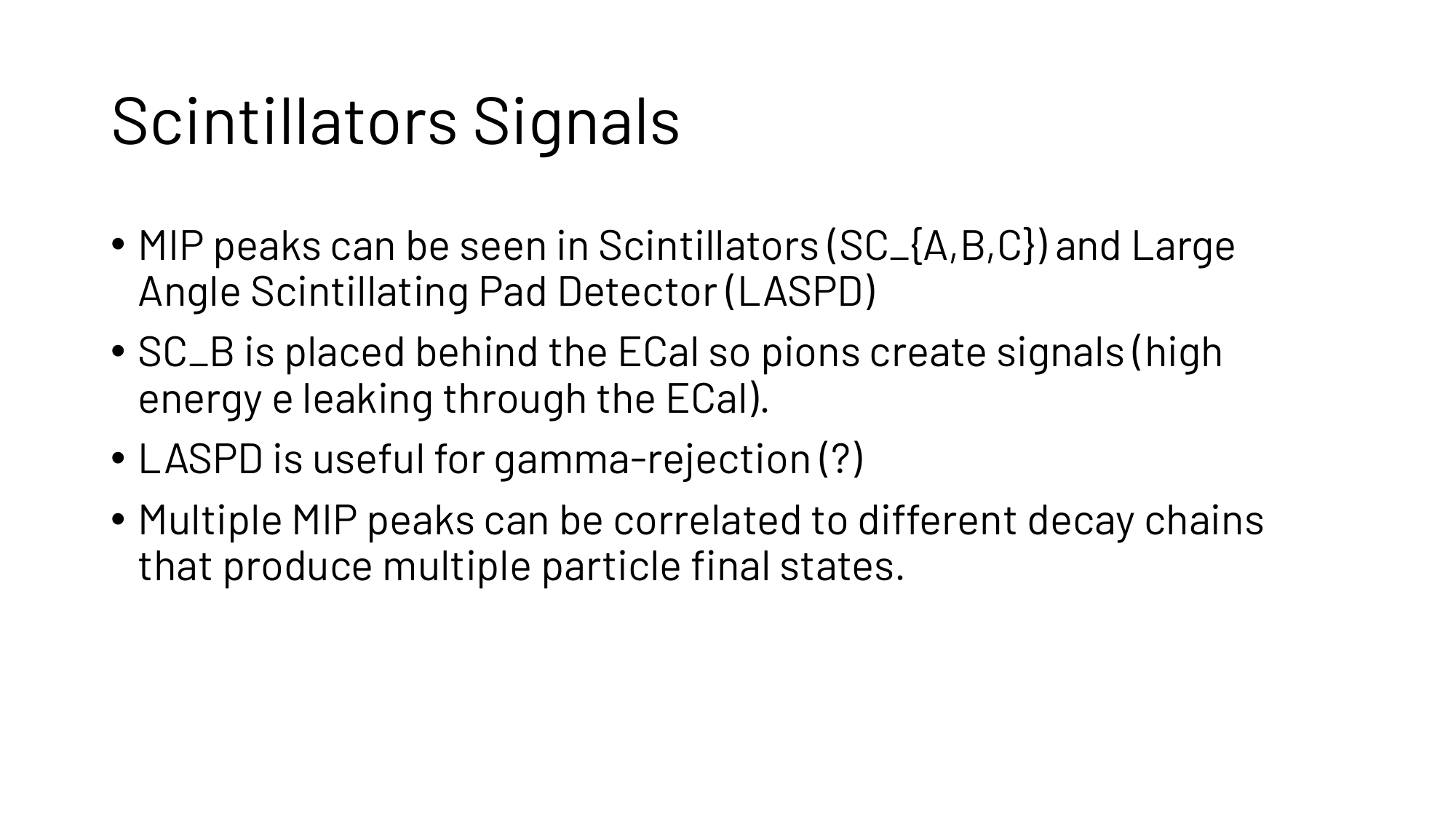

# Scintillators Signals
MIP peaks can be seen in Scintillators (SC_{A,B,C}) and Large Angle Scintillating Pad Detector (LASPD)
SC_B is placed behind the ECal so pions create signals (high energy e leaking through the ECal).
LASPD is useful for gamma-rejection (?)
Multiple MIP peaks can be correlated to different decay chains that produce multiple particle final states.